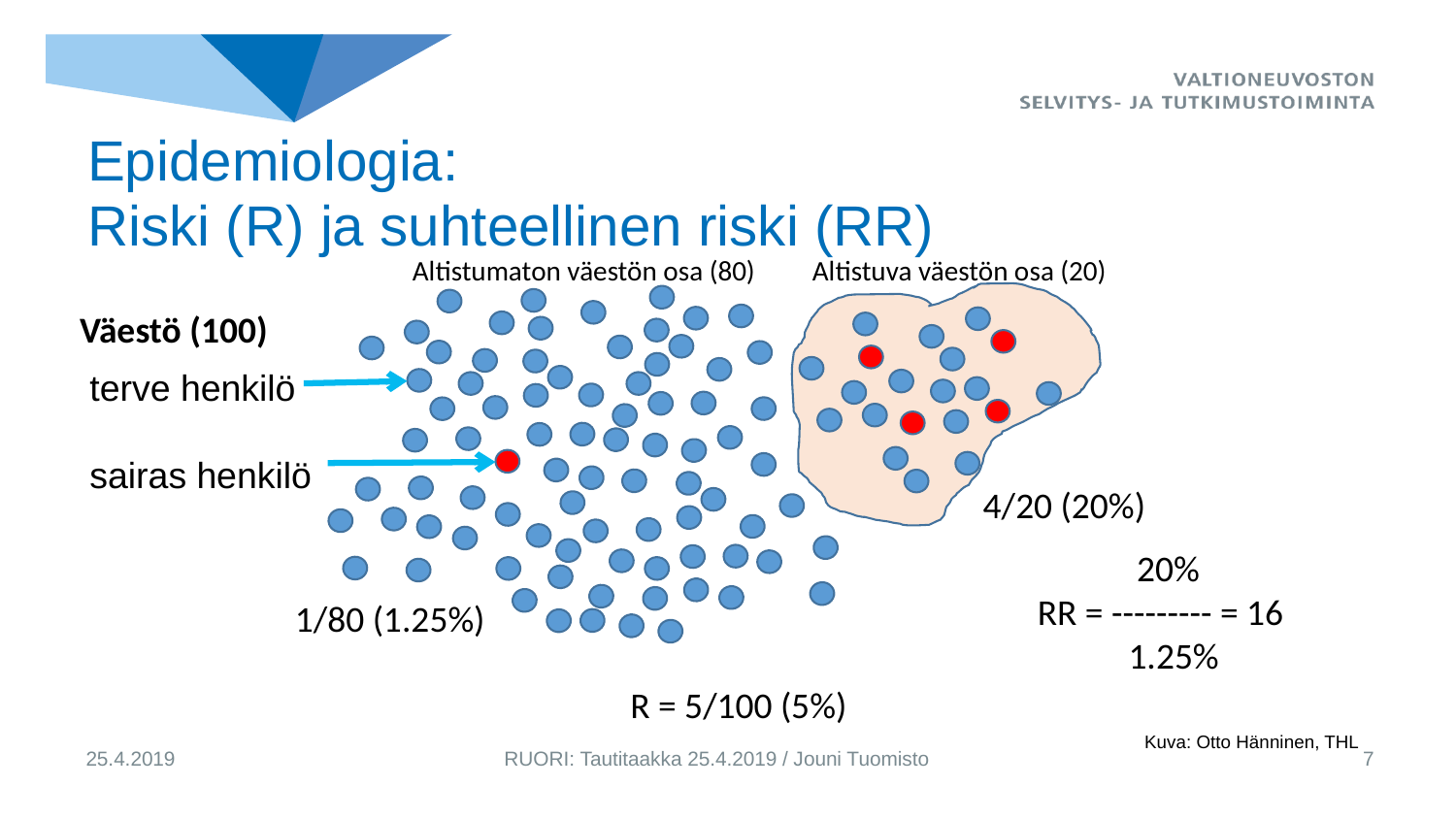

# Epidemiologia: Riski (R) ja suhteellinen riski (RR)
Altistuva väestön osa (20)
Altistumaton väestön osa (80)

Väestö (100)

terve henkilö

sairas henkilö

4/20 (20%)

            20%
RR = --------- = 16
           1.25%

1/80 (1.25%)

R = 5/100 (5%)
Kuva: Otto Hänninen, THL
25.4.2019
RUORI: Tautitaakka 25.4.2019 / Jouni Tuomisto
7